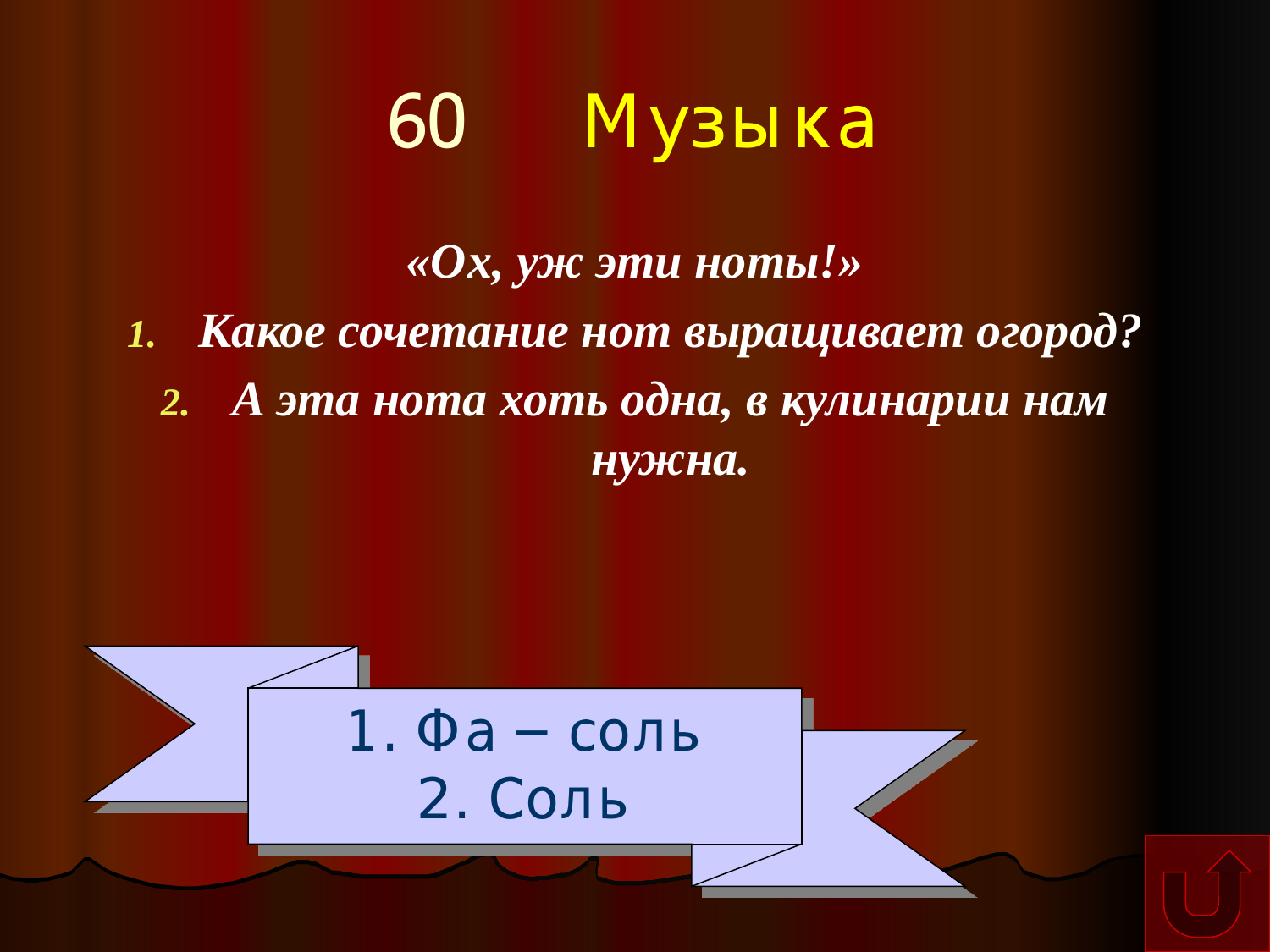

# 60     Музыка
«Ох, уж эти ноты!»
Какое сочетание нот выращивает огород?
А эта нота хоть одна, в кулинарии нам нужна.
Фа – соль
Соль